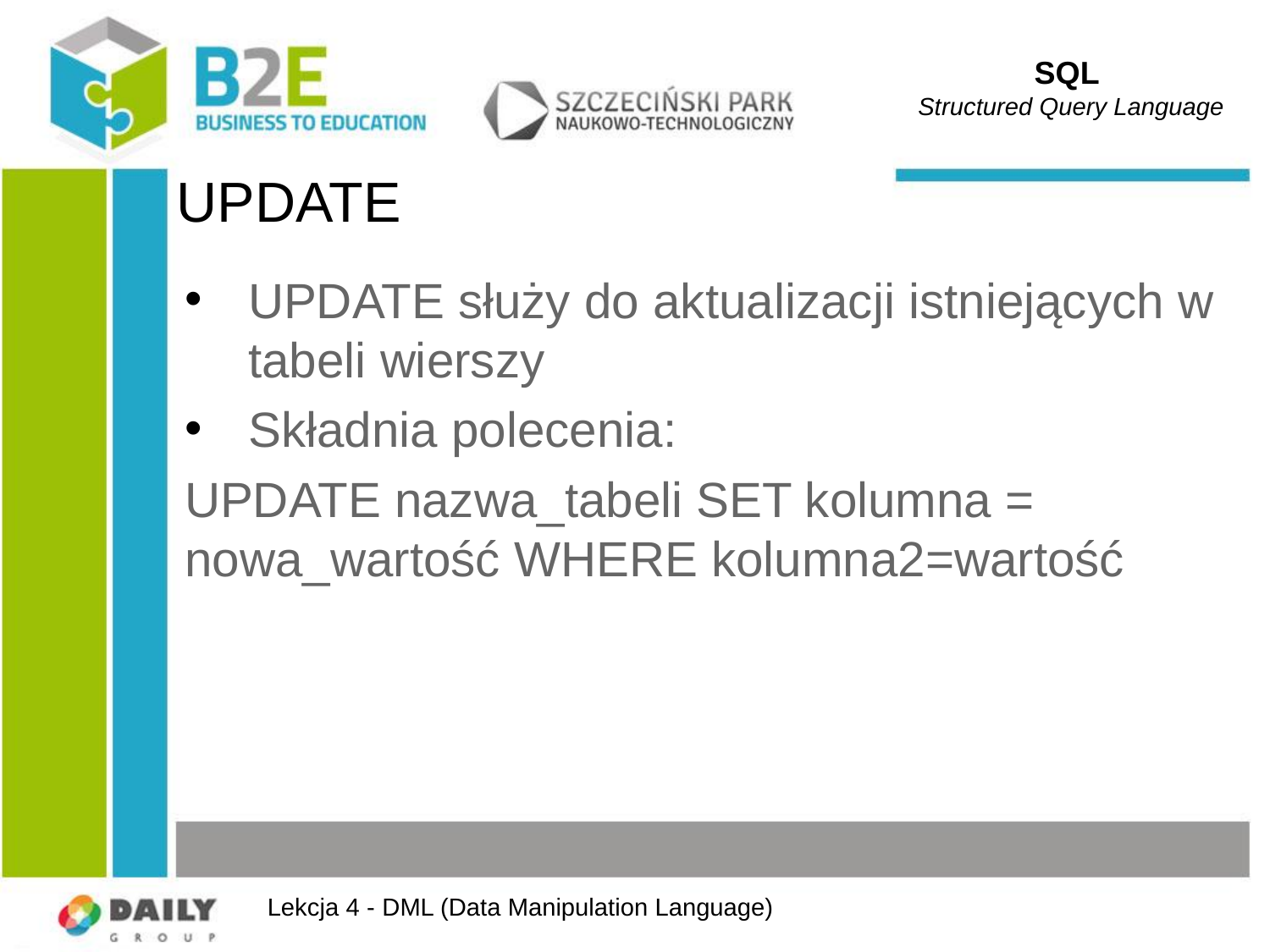

SQL
Structured Query Language
# UPDATE
UPDATE służy do aktualizacji istniejących w tabeli wierszy
Składnia polecenia:
UPDATE nazwa_tabeli SET kolumna = nowa_wartość WHERE kolumna2=wartość
Lekcja 4 - DML (Data Manipulation Language)